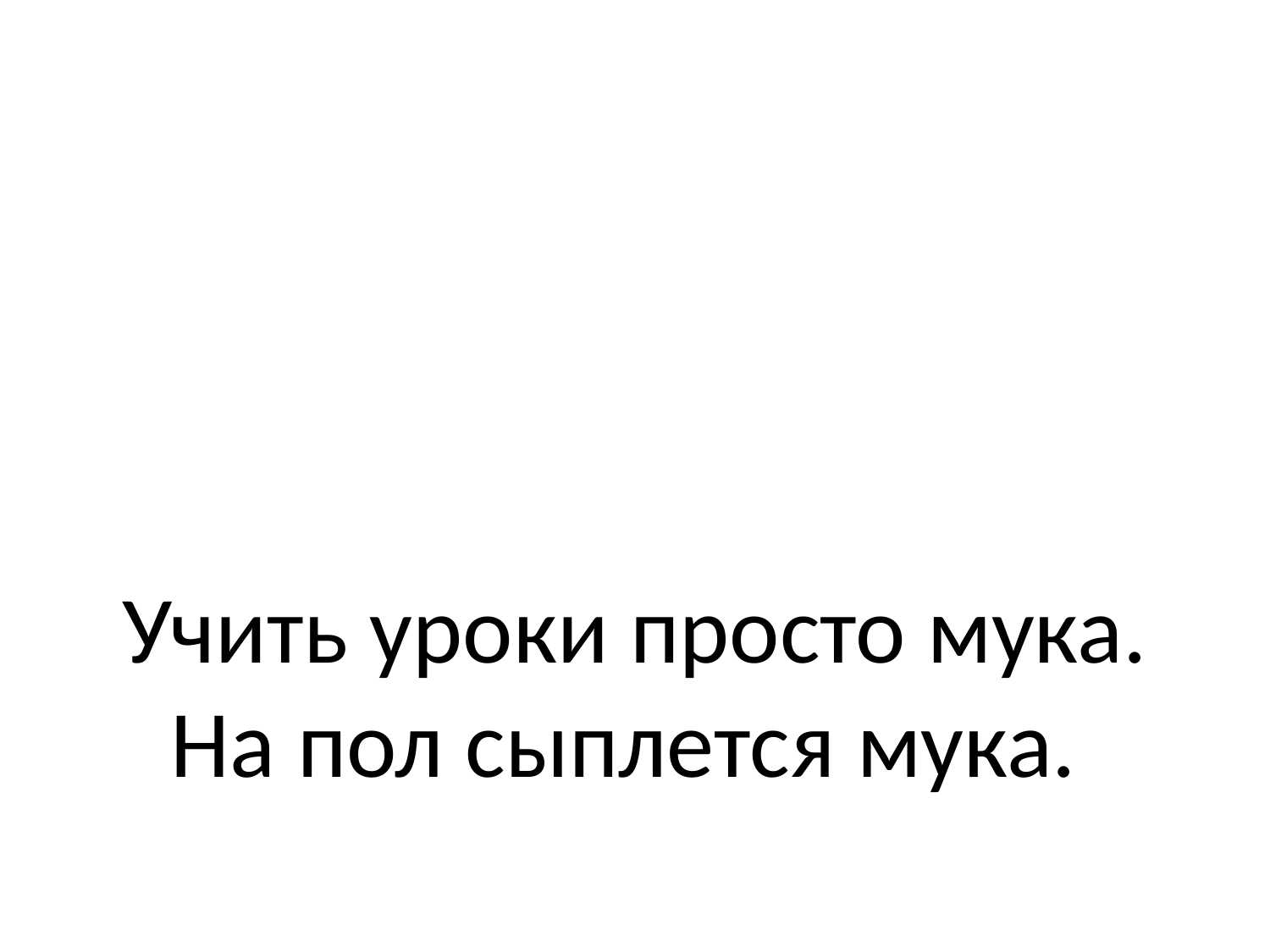

# Учить уроки просто мука. На пол сыплется мука.